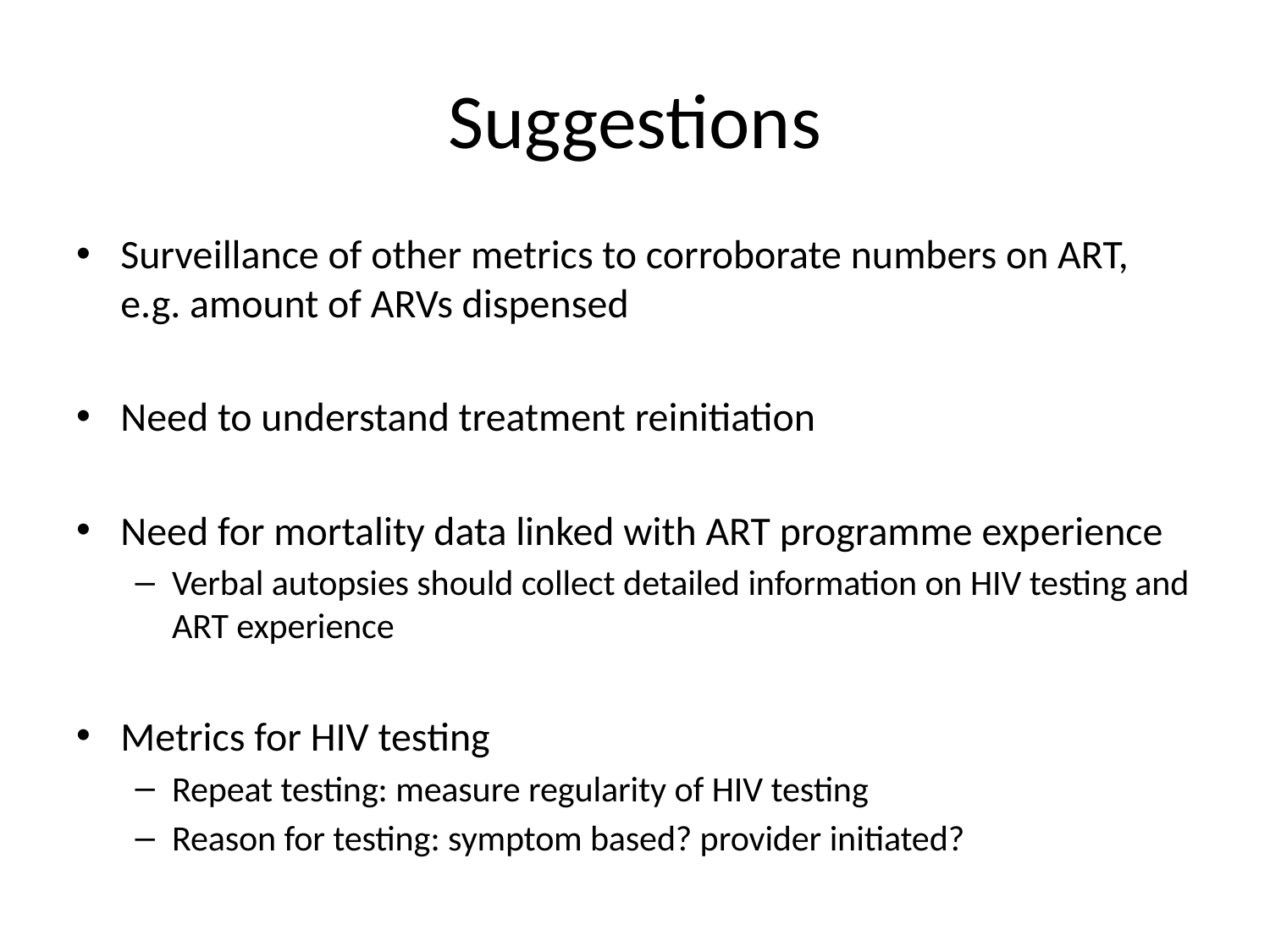

# Suggestions
Surveillance of other metrics to corroborate numbers on ART, e.g. amount of ARVs dispensed

Need to understand treatment reinitiation

Need for mortality data linked with ART programme experience
Verbal autopsies should collect detailed information on HIV testing and ART experience

Metrics for HIV testing
Repeat testing: measure regularity of HIV testing
Reason for testing: symptom based? provider initiated?